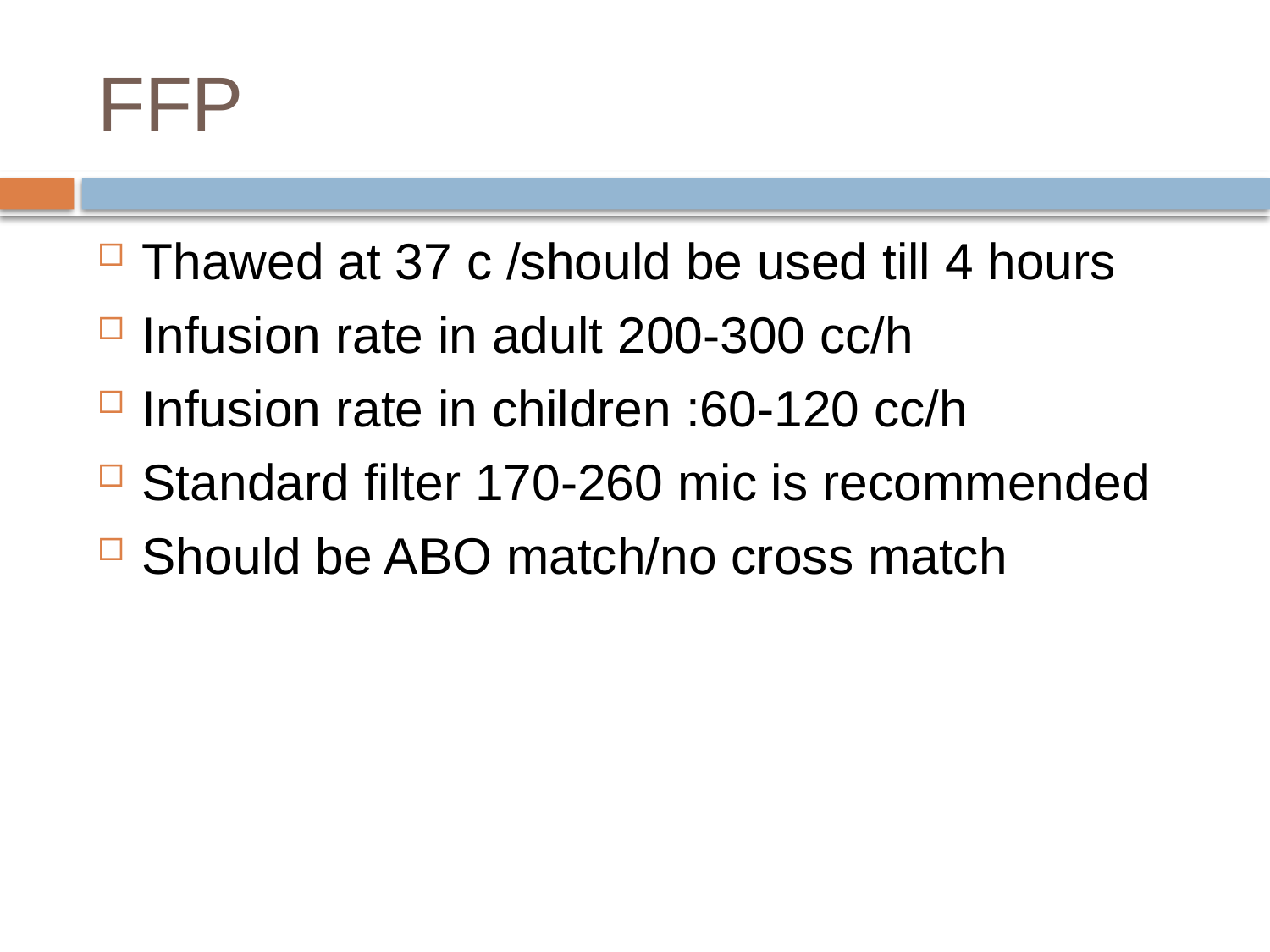

# FFP
Thawed at 37 c /should be used till 4 hours
Infusion rate in adult 200-300 cc/h
Infusion rate in children :60-120 cc/h
Standard filter 170-260 mic is recommended
Should be ABO match/no cross match